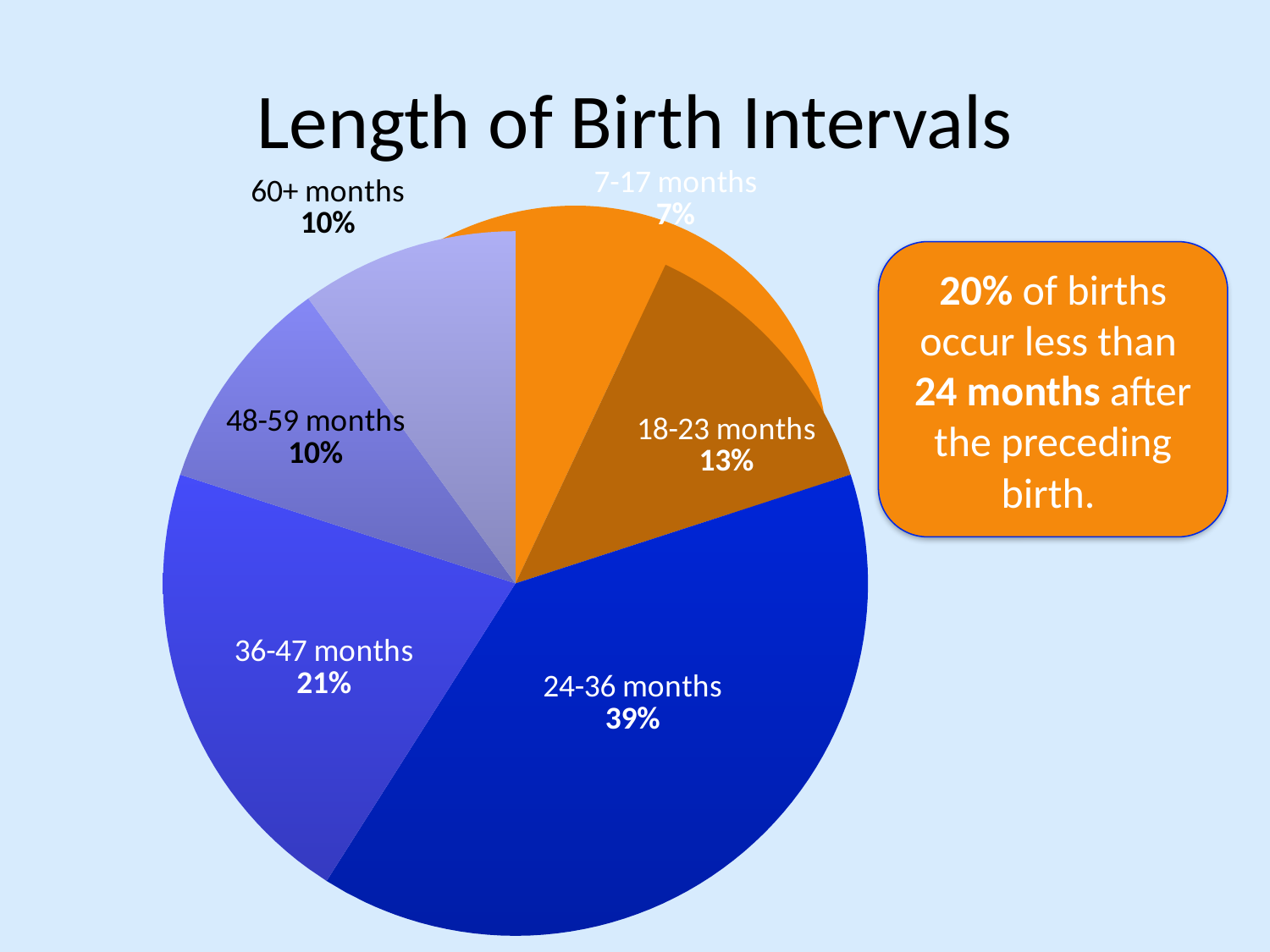

# Length of Birth Intervals

### Chart

| Category | Column1 |
|---|---|
| 7-17 months | 7.0 |
| 18-23 months | 13.0 |
| 24-36 months | 39.0 |
| 36-47 months | 21.0 |
| 48-59 months | 10.0 |
| 60+ months | 10.0 |
20% of births occur less than
24 months after the preceding birth.